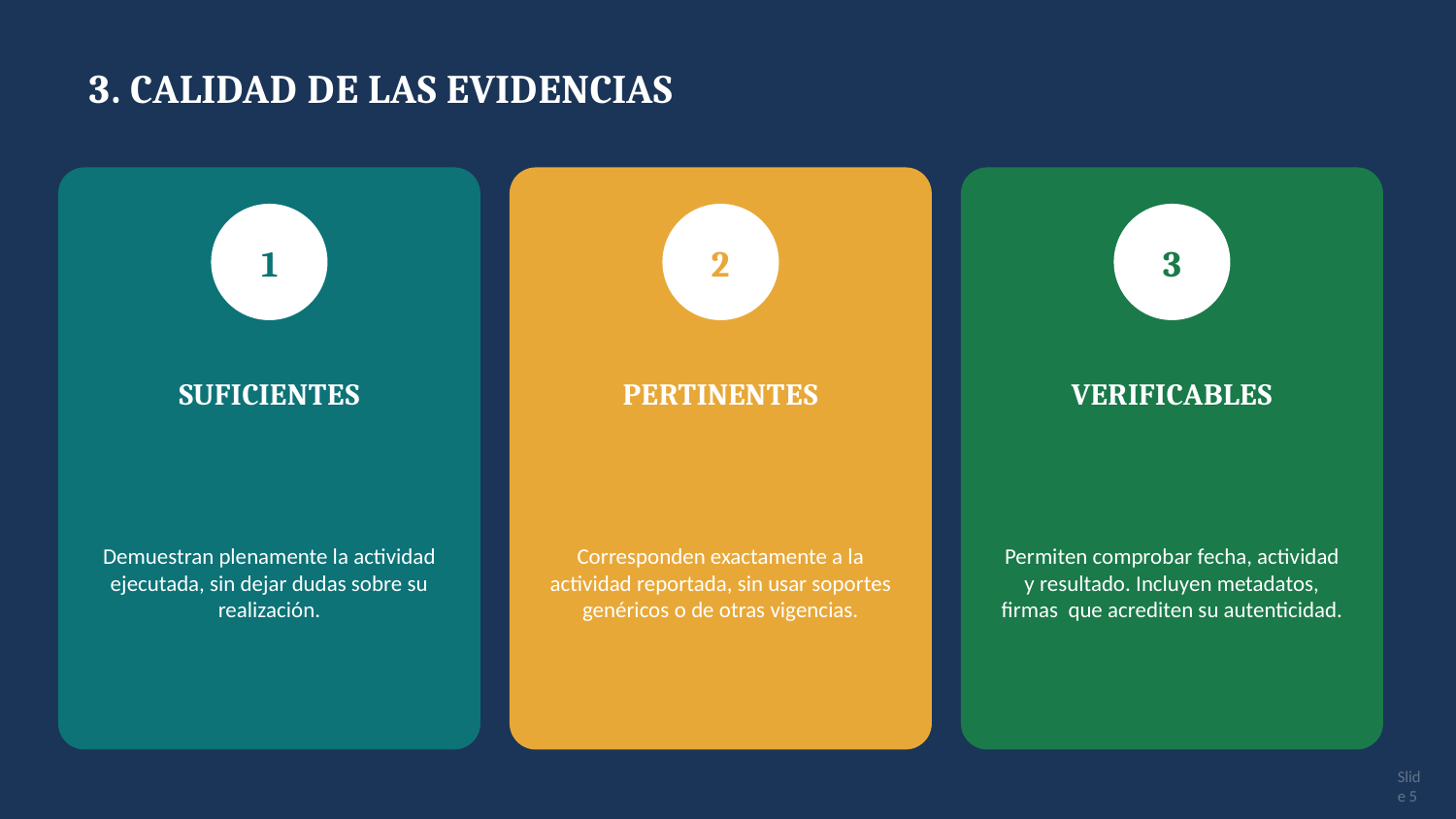

3. CALIDAD DE LAS EVIDENCIAS

1
2
3
SUFICIENTES
PERTINENTES
VERIFICABLES
Demuestran plenamente la actividad ejecutada, sin dejar dudas sobre su realización.
Corresponden exactamente a la actividad reportada, sin usar soportes genéricos o de otras vigencias.
Permiten comprobar fecha, actividad y resultado. Incluyen metadatos, firmas  que acrediten su autenticidad.
Slide 5